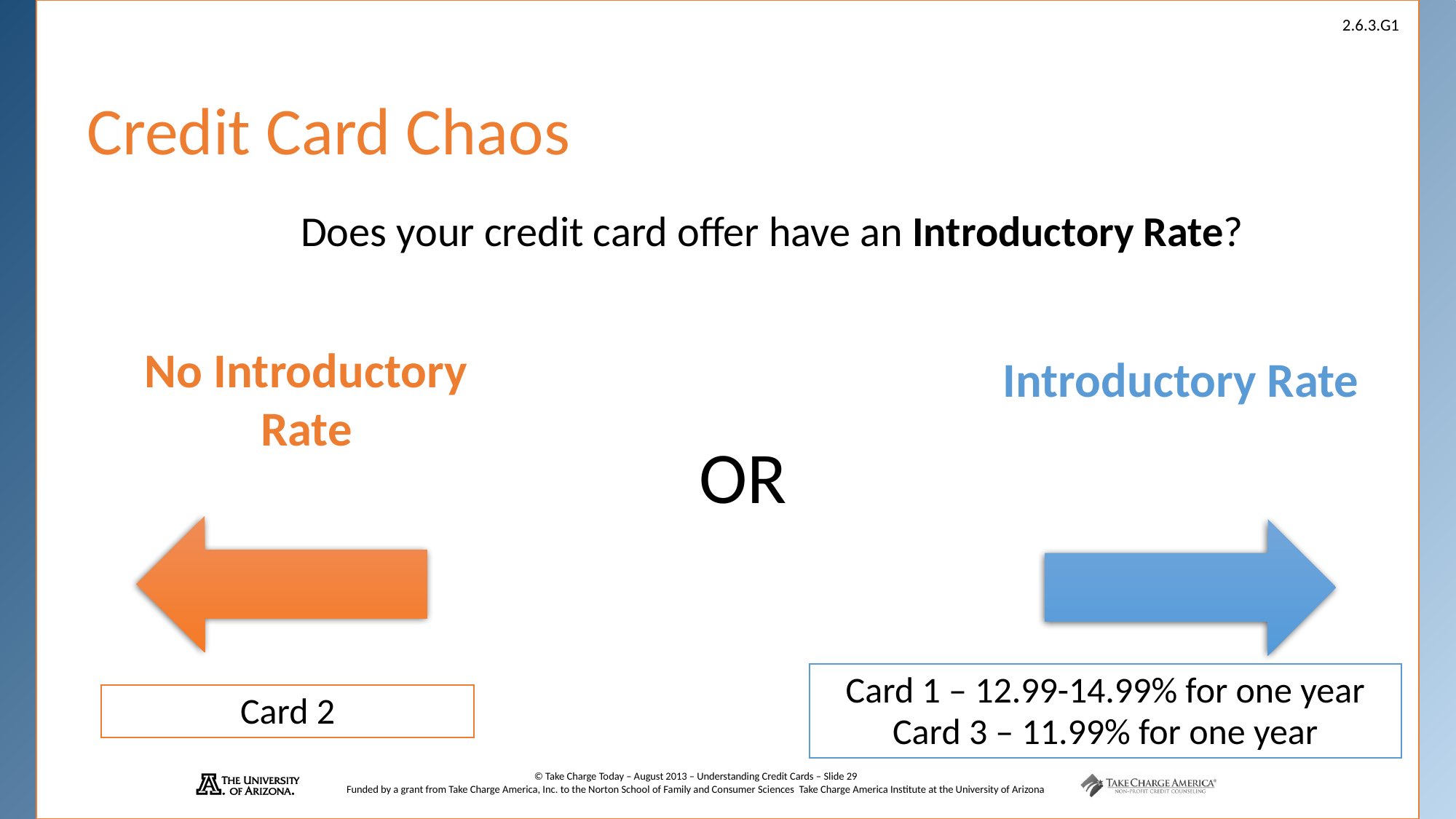

# Credit Card Chaos
Does your credit card offer have an Introductory Rate?
No Introductory Rate
Introductory Rate
OR

Card 1 – 12.99-14.99% for one year
Card 3 – 11.99% for one year
Card 2